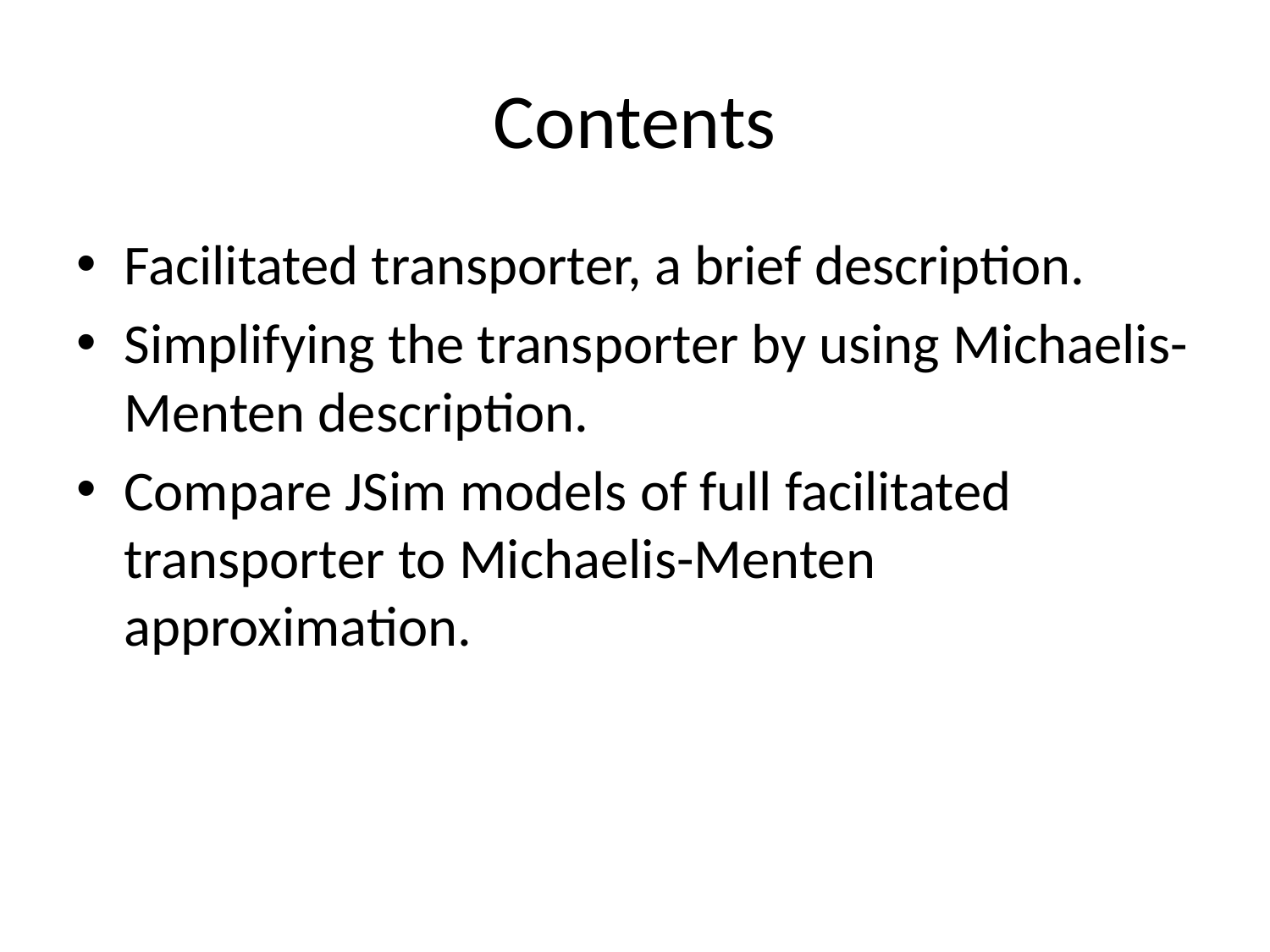

# Contents
Facilitated transporter, a brief description.
Simplifying the transporter by using Michaelis-Menten description.
Compare JSim models of full facilitated transporter to Michaelis-Menten approximation.